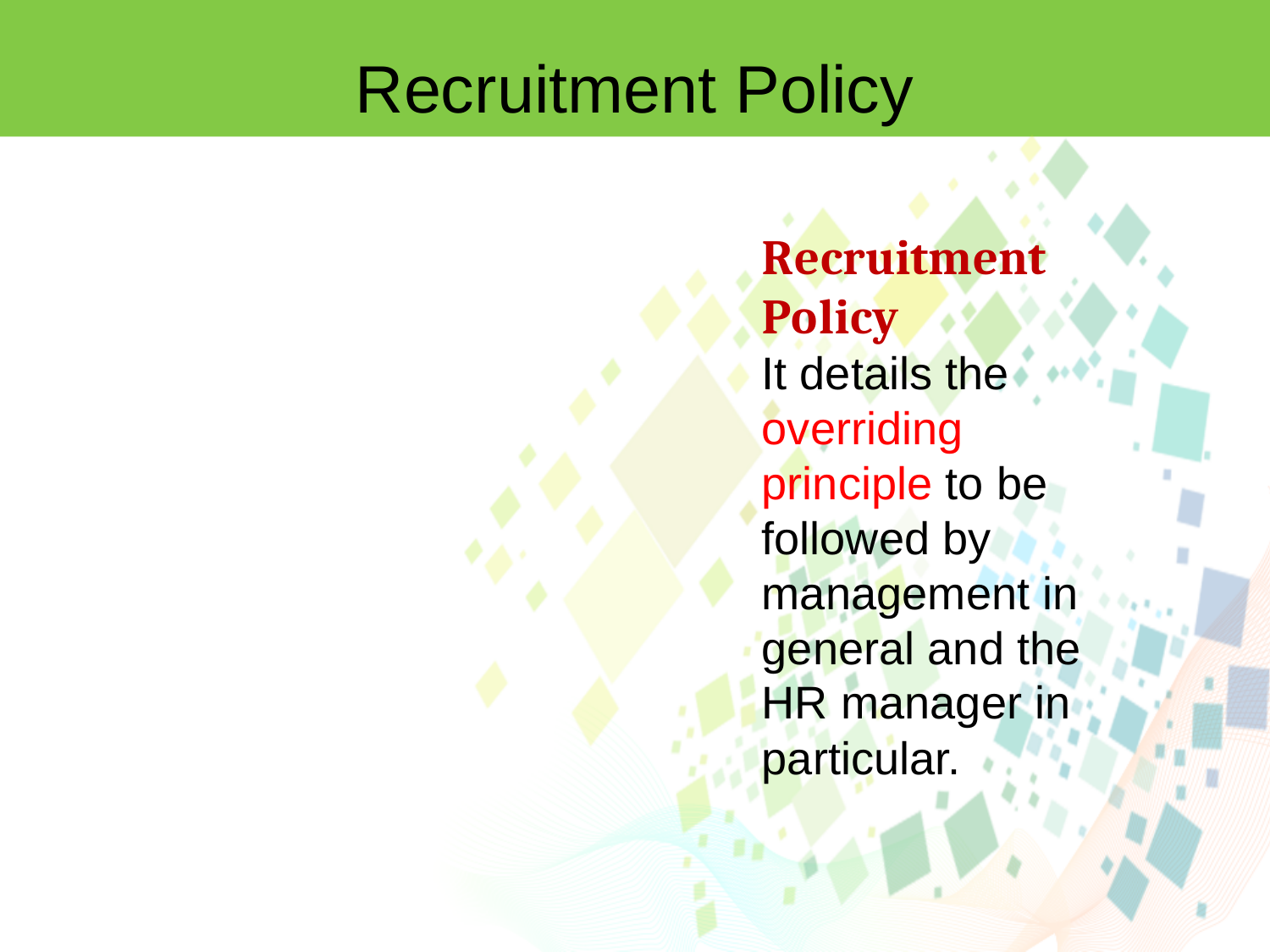

Recruitment Policy
Recruitment Policy
It details the overriding principle to be followed by management in general and the HR manager in particular.